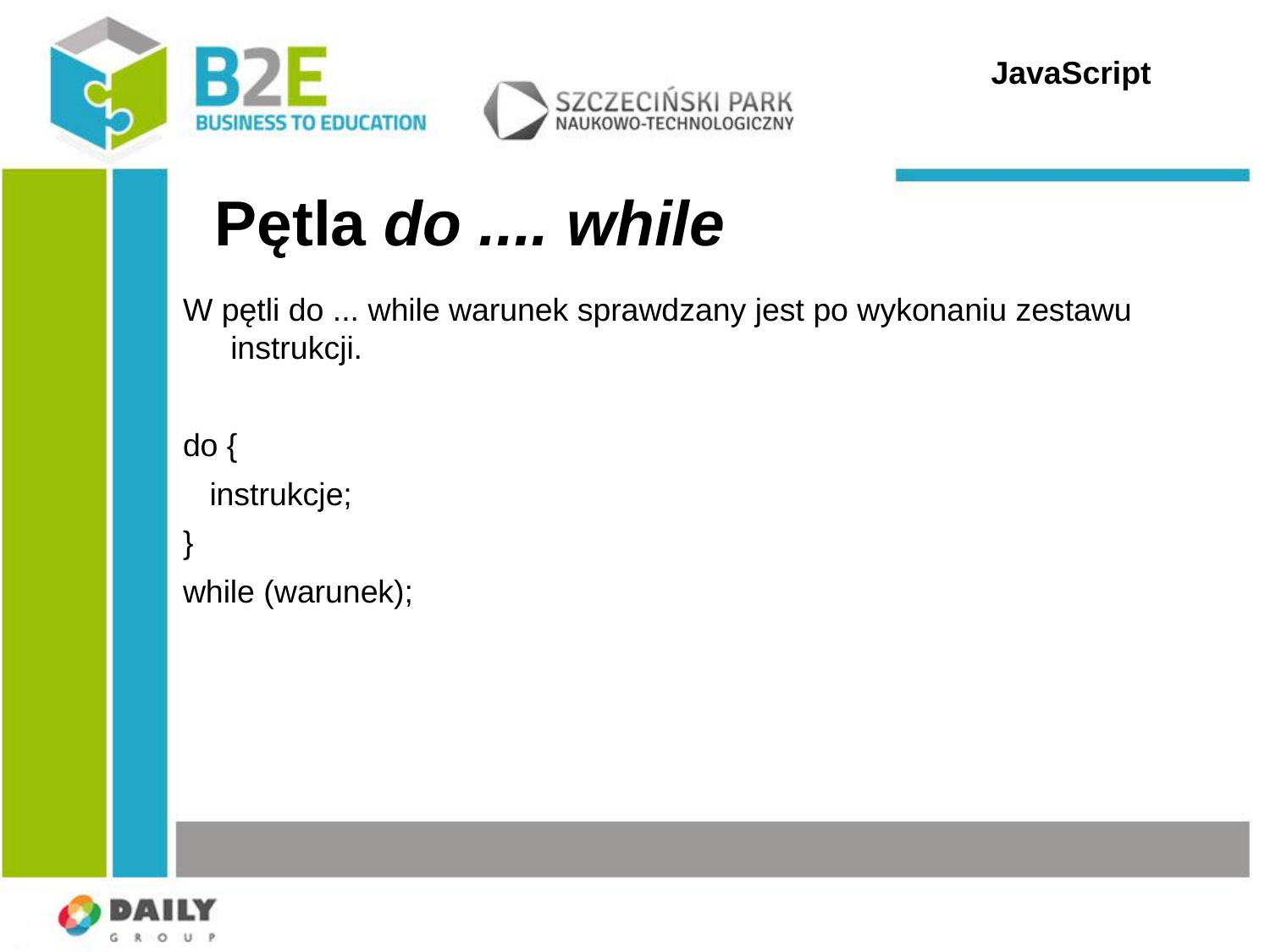

JavaScript
# Pętla do .... while
W pętli do ... while warunek sprawdzany jest po wykonaniu zestawu instrukcji.

do {
   instrukcje;
}
while (warunek);